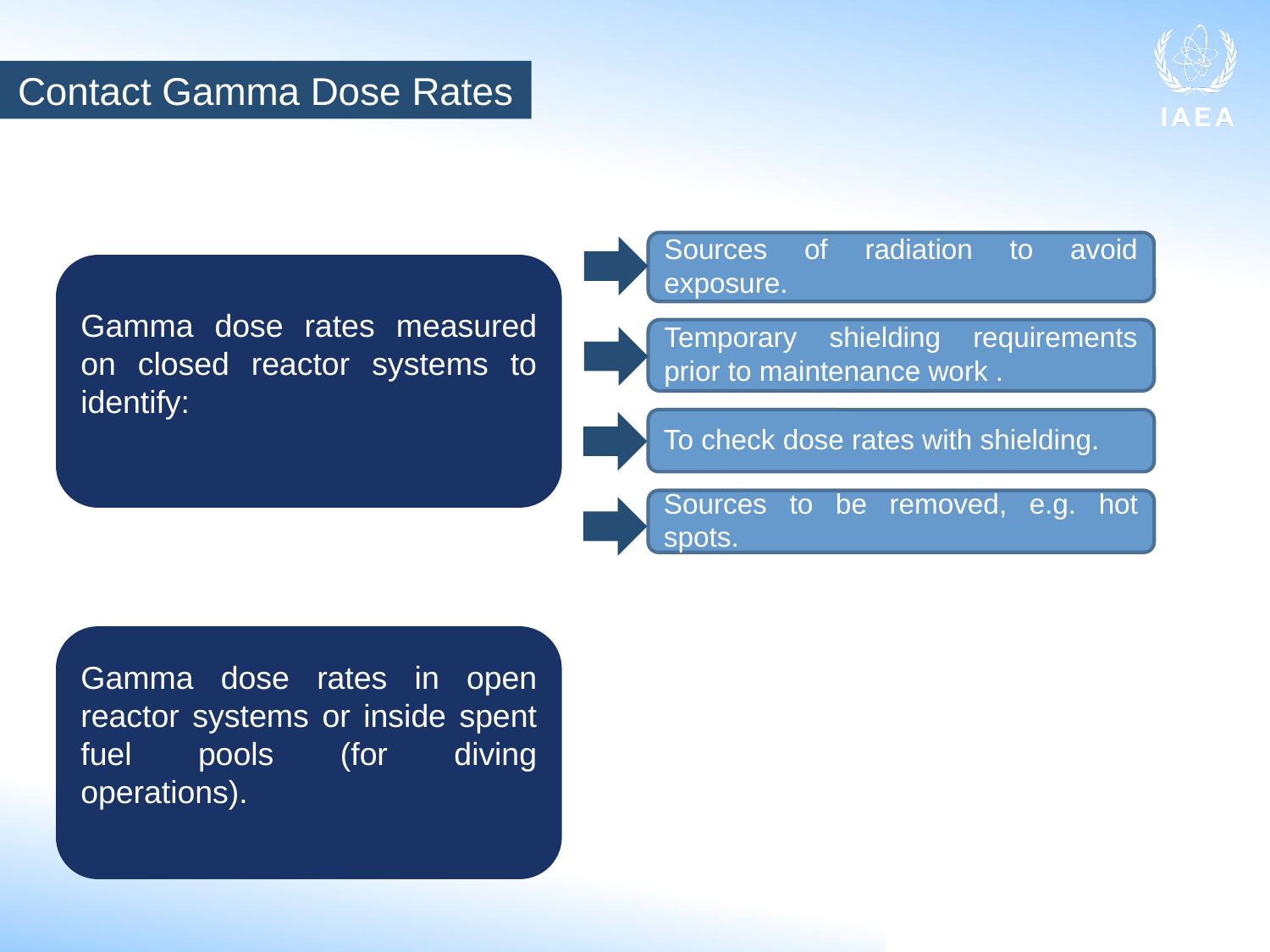

Contact Gamma Dose Rates

Sources of radiation to avoid exposure.

Gamma dose rates measured on closed reactor systems to identify:

Temporary shielding requirements prior to maintenance work .

To check dose rates with shielding.

Sources to be removed, e.g. hot spots.

Gamma dose rates in open reactor systems or inside spent fuel pools (for diving operations).